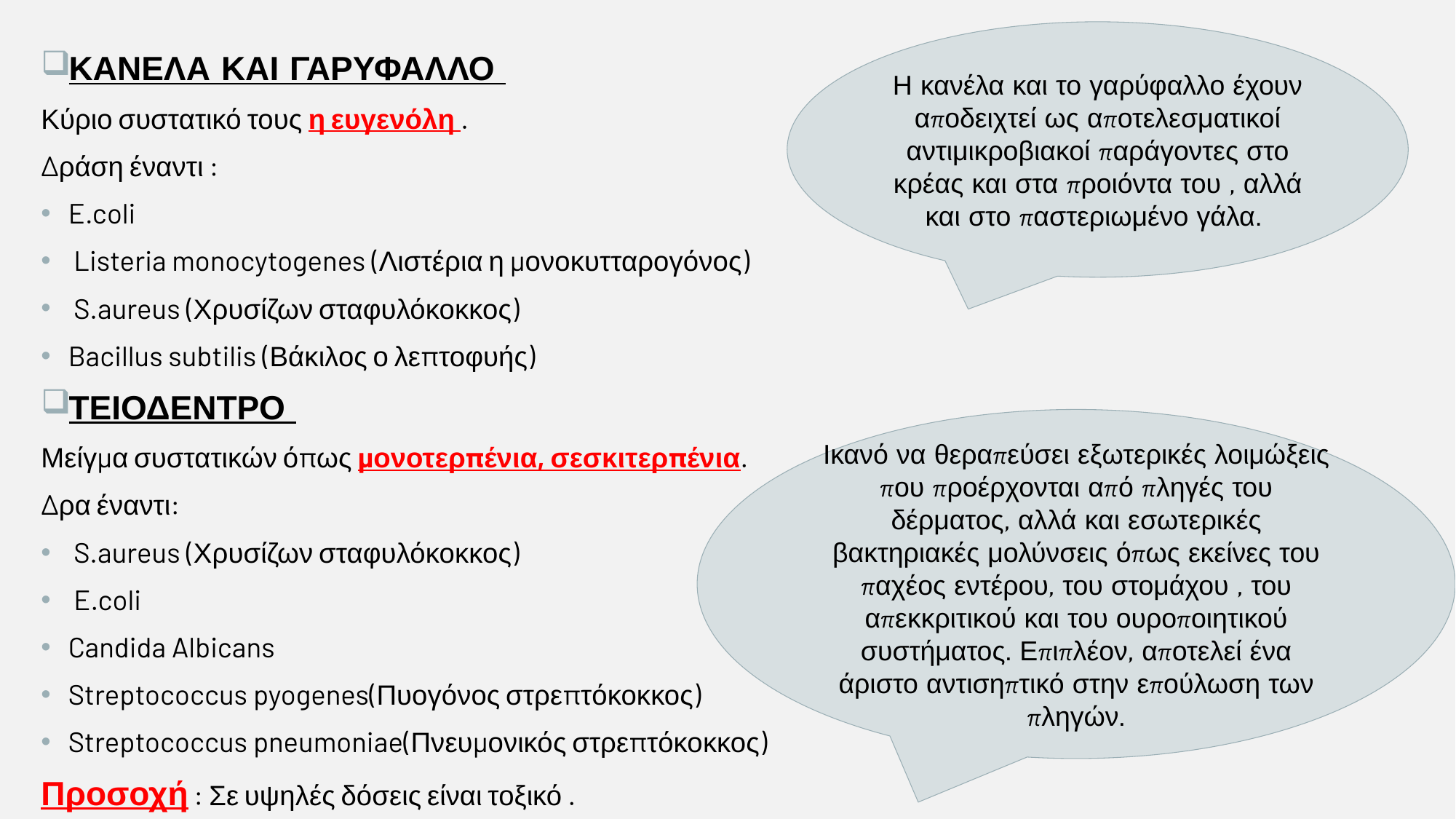

Η κανέλα και το γαρύφαλλο έχουν αποδειχτεί ως αποτελεσματικοί αντιμικροβιακοί παράγοντες στο κρέας και στα προιόντα του , αλλά και στο παστεριωμένο γάλα.
ΚΑΝΕΛΑ ΚΑΙ ΓΑΡΥΦΑΛΛΟ
Κύριο συστατικό τους η ευγενόλη .
Δράση έναντι :
E.coli
 Listeria monocytogenes (Λιστέρια η μονοκυτταρογόνος)
 S.aureus (Χρυσίζων σταφυλόκοκκος)
Bacillus subtilis (Βάκιλος ο λεπτοφυής)
ΤΕΙΟΔΕΝΤΡΟ
Μείγμα συστατικών όπως μονοτερπένια, σεσκιτερπένια.
Δρα έναντι:
 S.aureus (Χρυσίζων σταφυλόκοκκος)
 E.coli
Candida Albicans
Streptococcus pyogenes(Πυογόνος στρεπτόκοκκος)
Streptococcus pneumoniae(Πνευμονικός στρεπτόκοκκος)
Προσοχή : Σε υψηλές δόσεις είναι τοξικό .
Ικανό να θεραπεύσει εξωτερικές λοιμώξεις που προέρχονται από πληγές του δέρματος, αλλά και εσωτερικές βακτηριακές μολύνσεις όπως εκείνες του παχέος εντέρου, του στομάχου , του απεκκριτικού και του ουροποιητικού συστήματος. Επιπλέον, αποτελεί ένα άριστο αντισηπτικό στην επούλωση των πληγών.